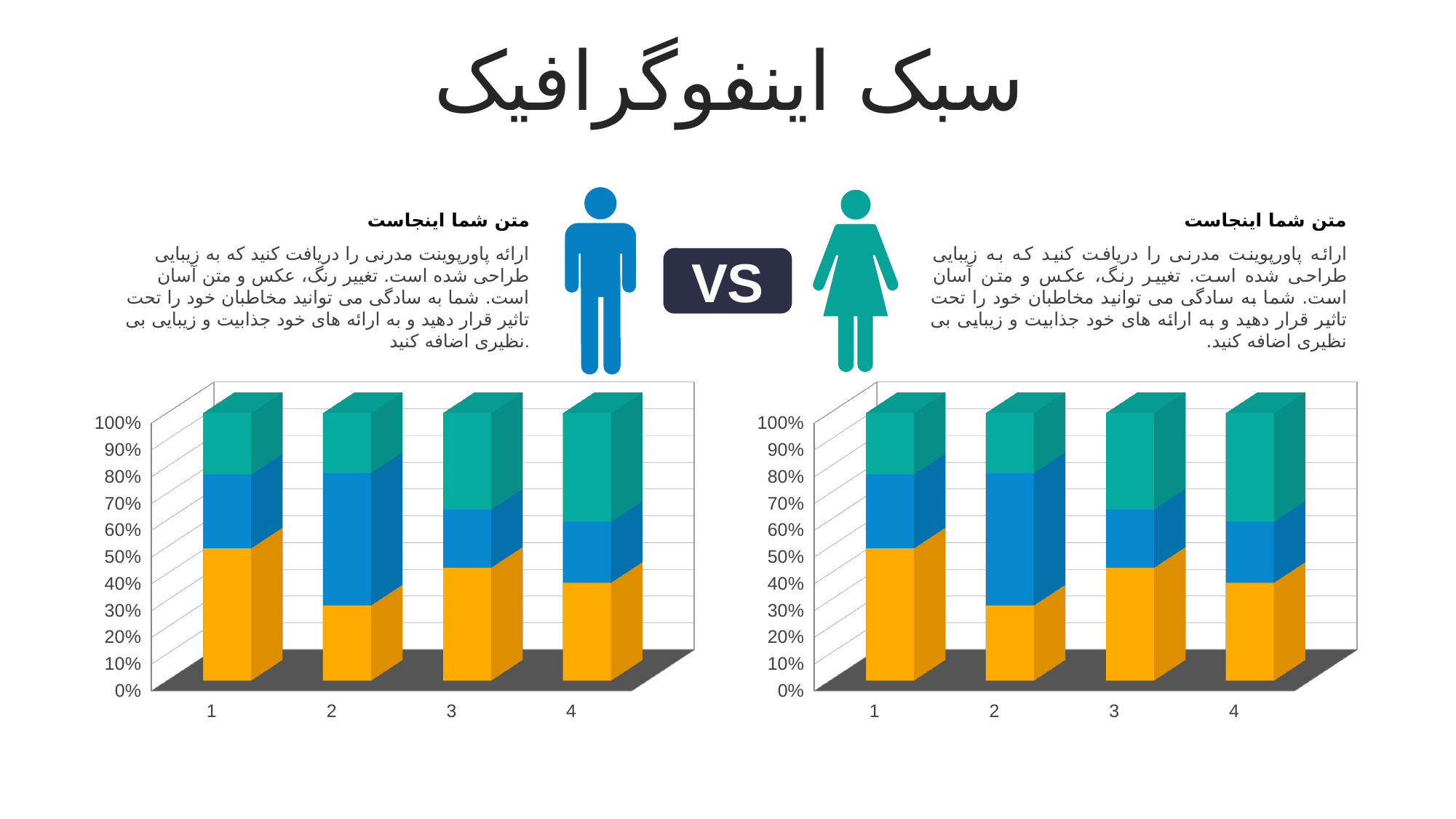

سبک اینفوگرافیک

متن شما اینجاست
ارائه پاورپوینت مدرنی را دریافت کنید که به زیبایی طراحی شده است. تغییر رنگ، عکس و متن آسان است. شما به سادگی می توانید مخاطبان خود را تحت تاثیر قرار دهید و به ارائه های خود جذابیت و زیبایی بی نظیری اضافه کنید.
متن شما اینجاست
ارائه پاورپوینت مدرنی را دریافت کنید که به زیبایی طراحی شده است. تغییر رنگ، عکس و متن آسان است. شما به سادگی می توانید مخاطبان خود را تحت تاثیر قرار دهید و به ارائه های خود جذابیت و زیبایی بی نظیری اضافه کنید.
VS

[unsupported chart]

[unsupported chart]